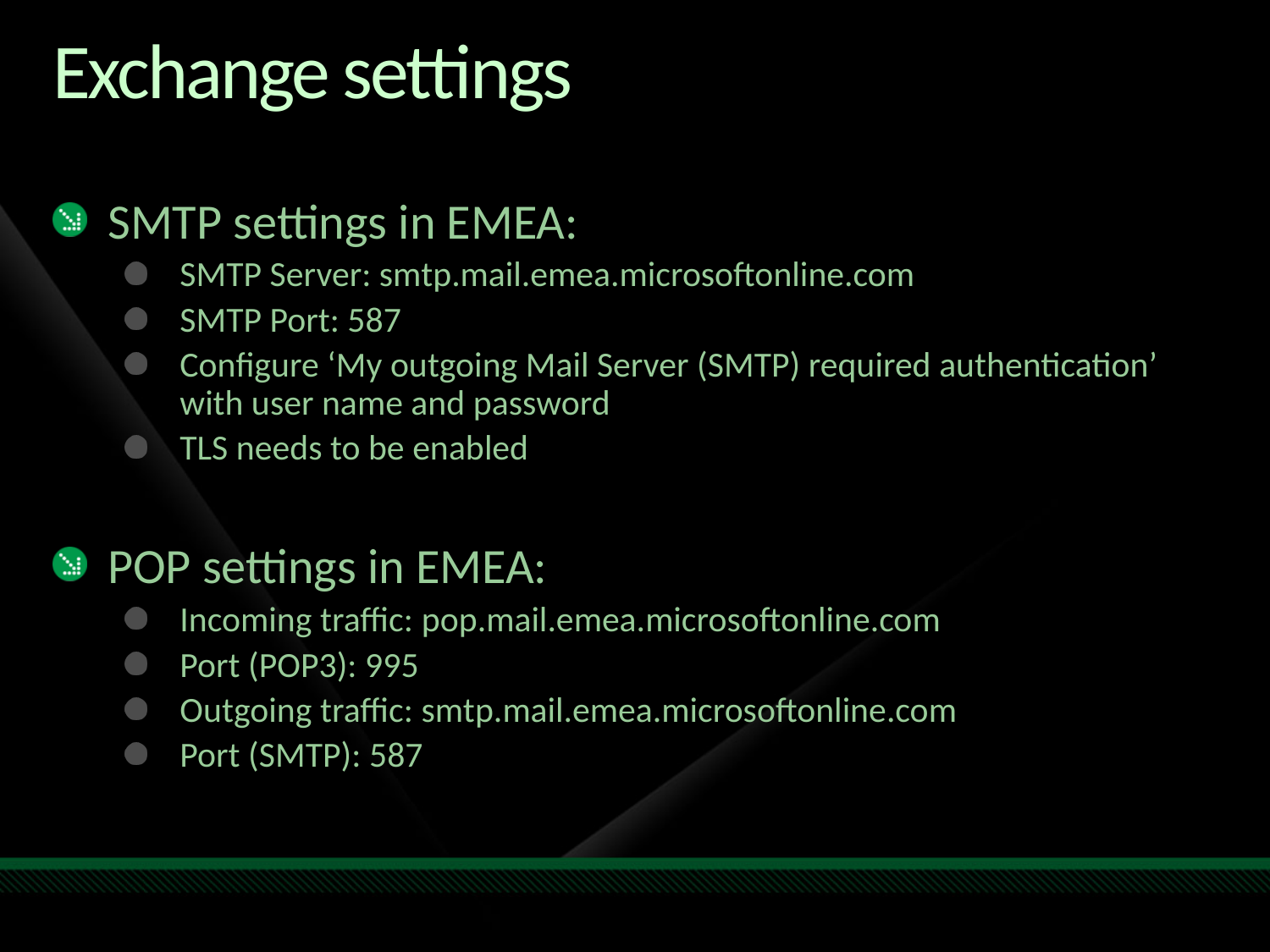

# Exchange settings
SMTP settings in EMEA:
SMTP Server: smtp.mail.emea.microsoftonline.com
SMTP Port: 587
Configure ‘My outgoing Mail Server (SMTP) required authentication’ with user name and password
TLS needs to be enabled

POP settings in EMEA:
Incoming traffic: pop.mail.emea.microsoftonline.com
Port (POP3): 995
Outgoing traffic: smtp.mail.emea.microsoftonline.com
Port (SMTP): 587